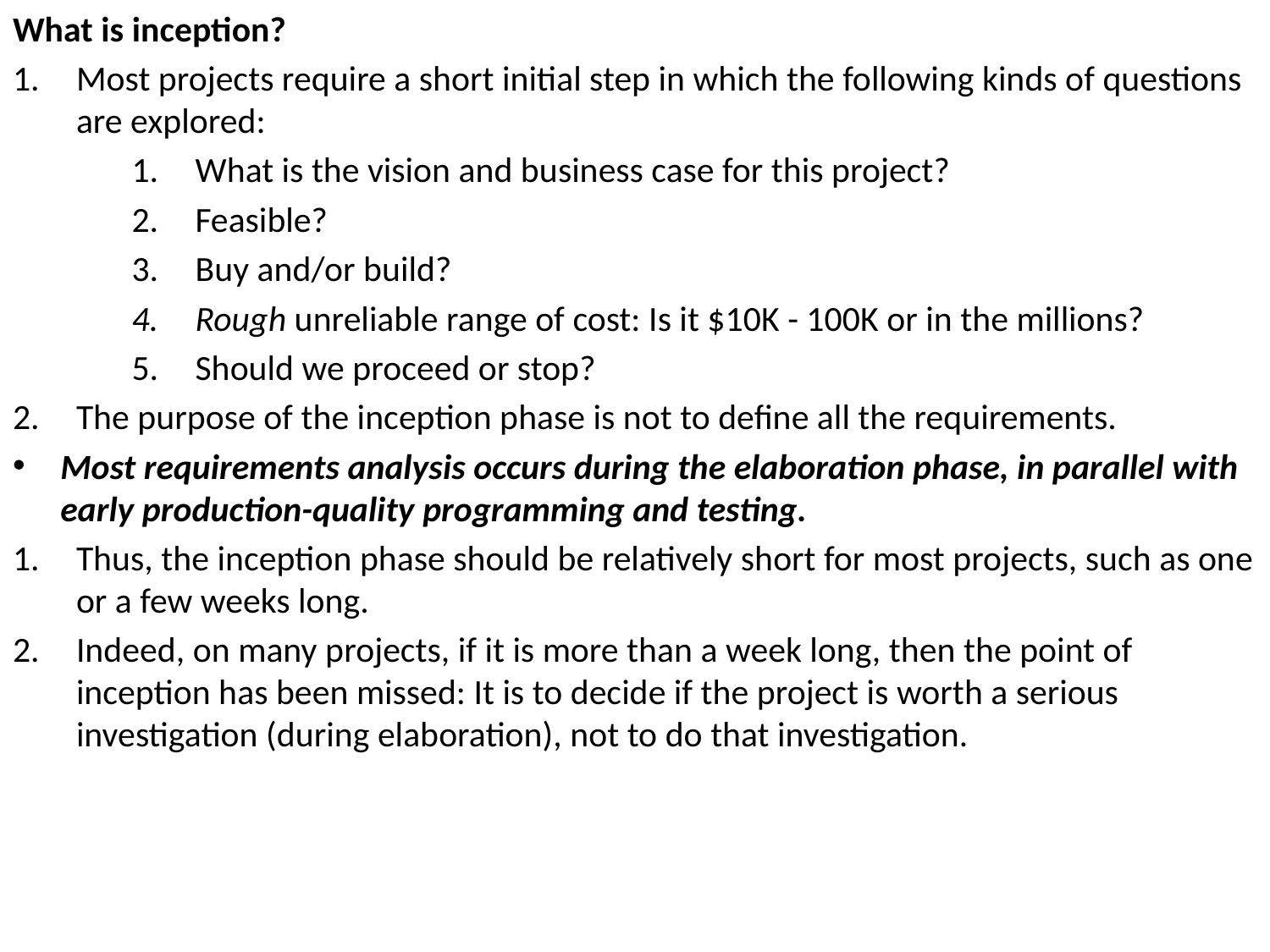

What is inception?
Most projects require a short initial step in which the following kinds of questions are explored:
What is the vision and business case for this project?
Feasible?
Buy and/or build?
Rough unreliable range of cost: Is it $10K - 100K or in the millions?
Should we proceed or stop?
The purpose of the inception phase is not to define all the requirements.
Most requirements analysis occurs during the elaboration phase, in parallel with early production-quality programming and testing.
Thus, the inception phase should be relatively short for most projects, such as one or a few weeks long.
Indeed, on many projects, if it is more than a week long, then the point of inception has been missed: It is to decide if the project is worth a serious investigation (during elaboration), not to do that investigation.